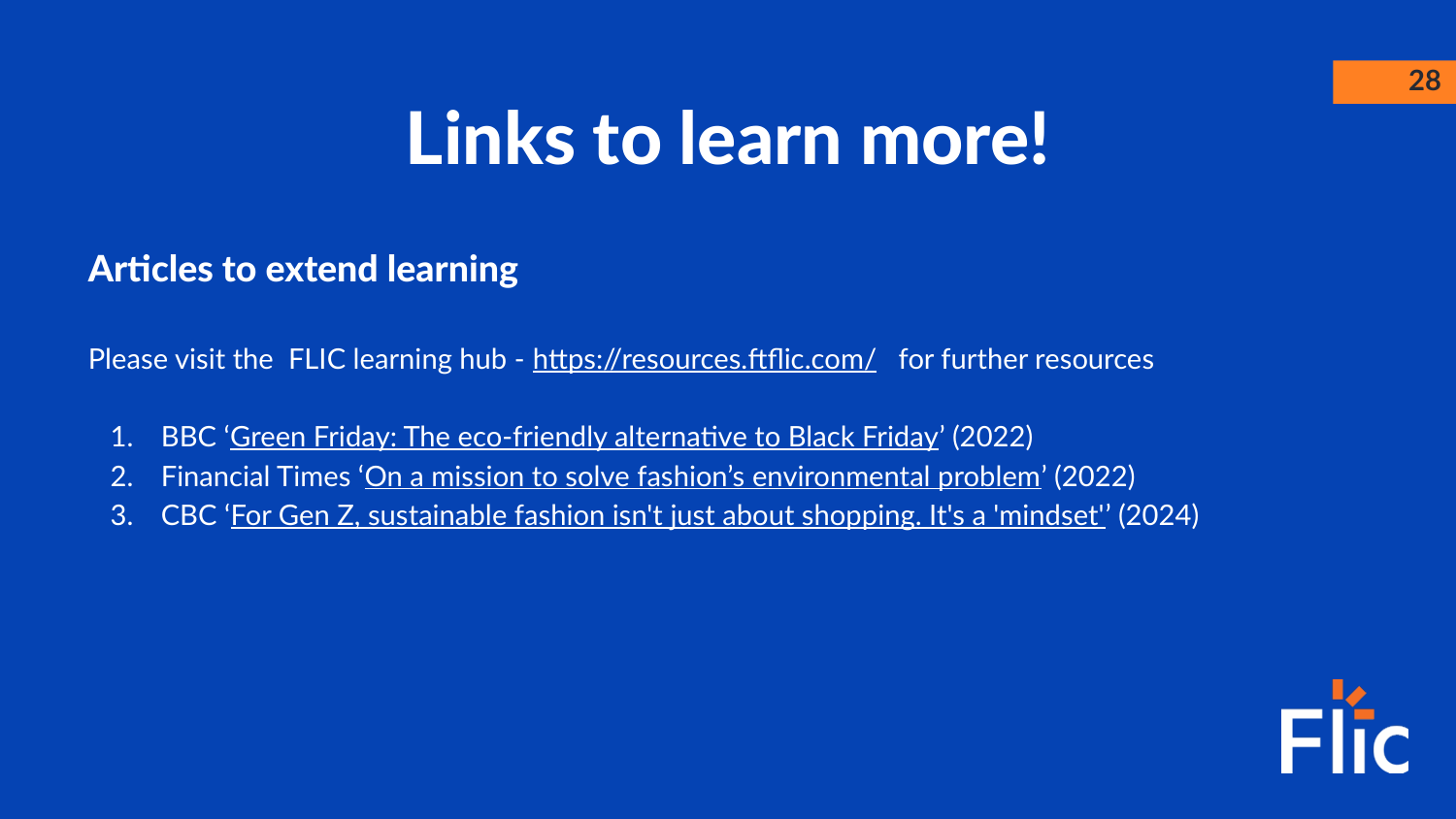

28
Links to learn more!
Articles to extend learning

Please visit the  FLIC learning hub - https://resources.ftflic.com/   for further resources

BBC ‘Green Friday: The eco-friendly alternative to Black Friday’ (2022)
Financial Times ‘On a mission to solve fashion’s environmental problem’ (2022)
CBC ‘For Gen Z, sustainable fashion isn't just about shopping. It's a 'mindset'’ (2024)